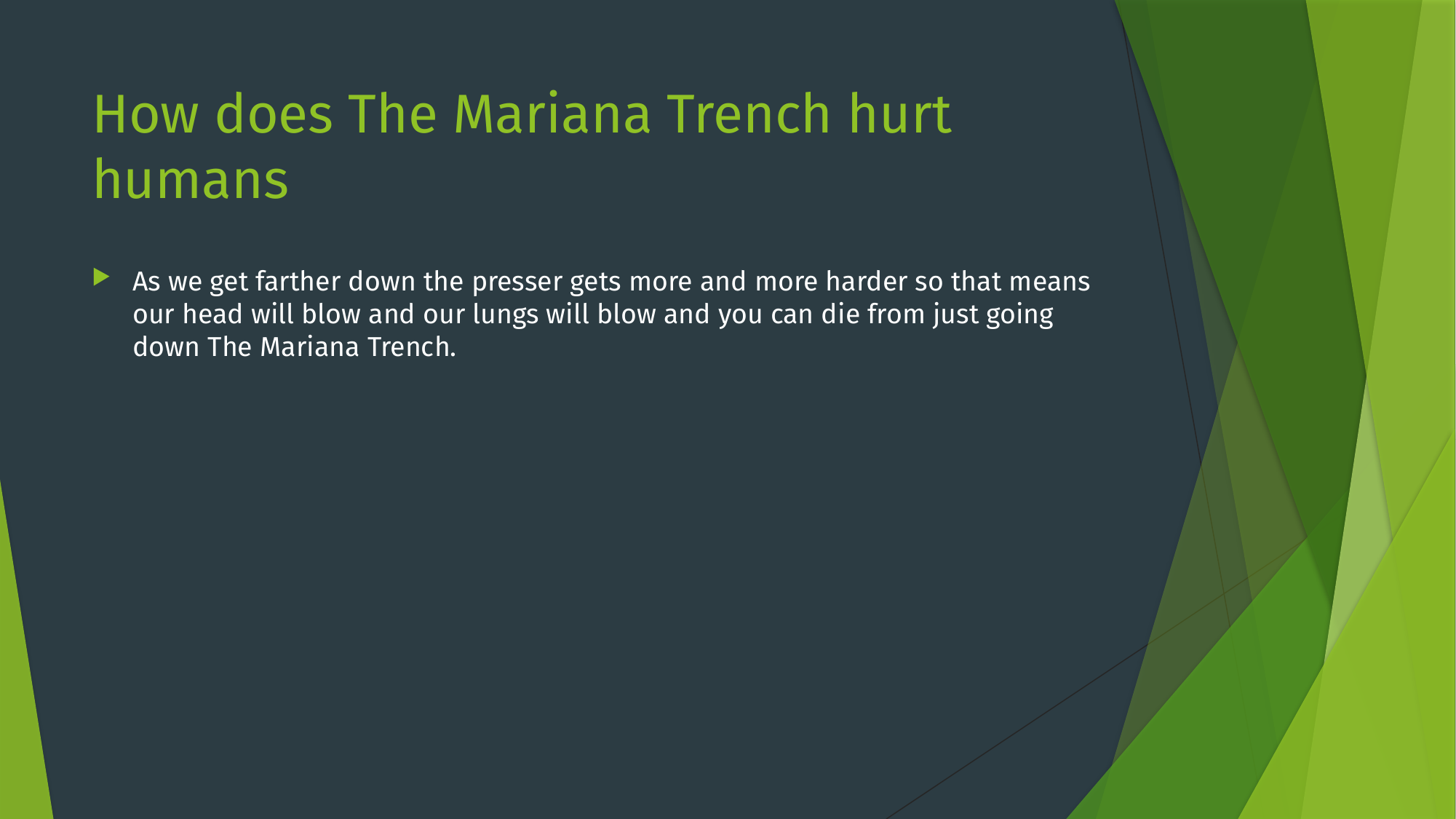

# How does The Mariana Trench hurt humans
As we get farther down the presser gets more and more harder so that means our head will blow and our lungs will blow and you can die from just going down The Mariana Trench.